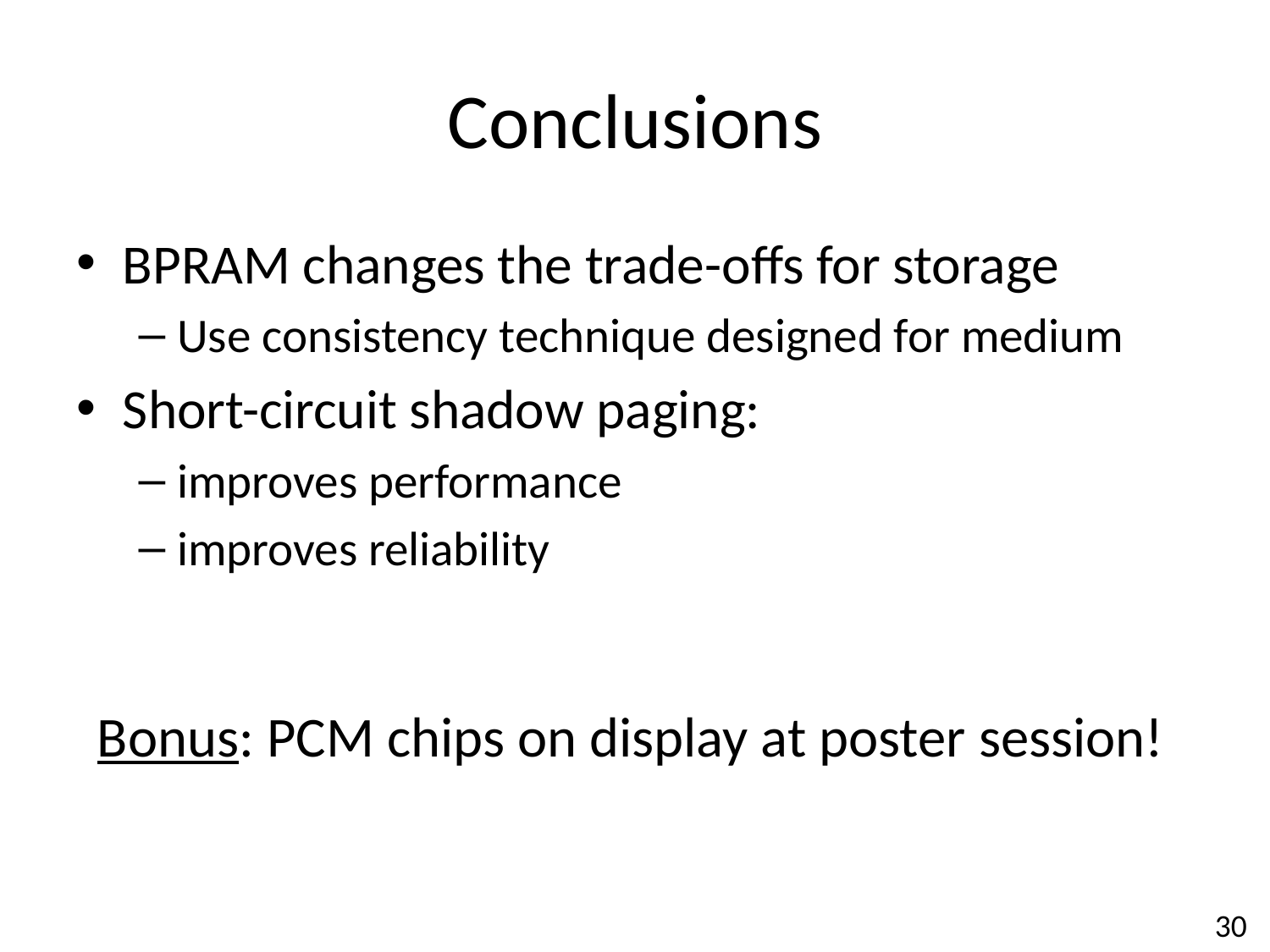

# Conclusions
BPRAM changes the trade-offs for storage
Use consistency technique designed for medium
Short-circuit shadow paging:
improves performance
improves reliability
Bonus: PCM chips on display at poster session!
30